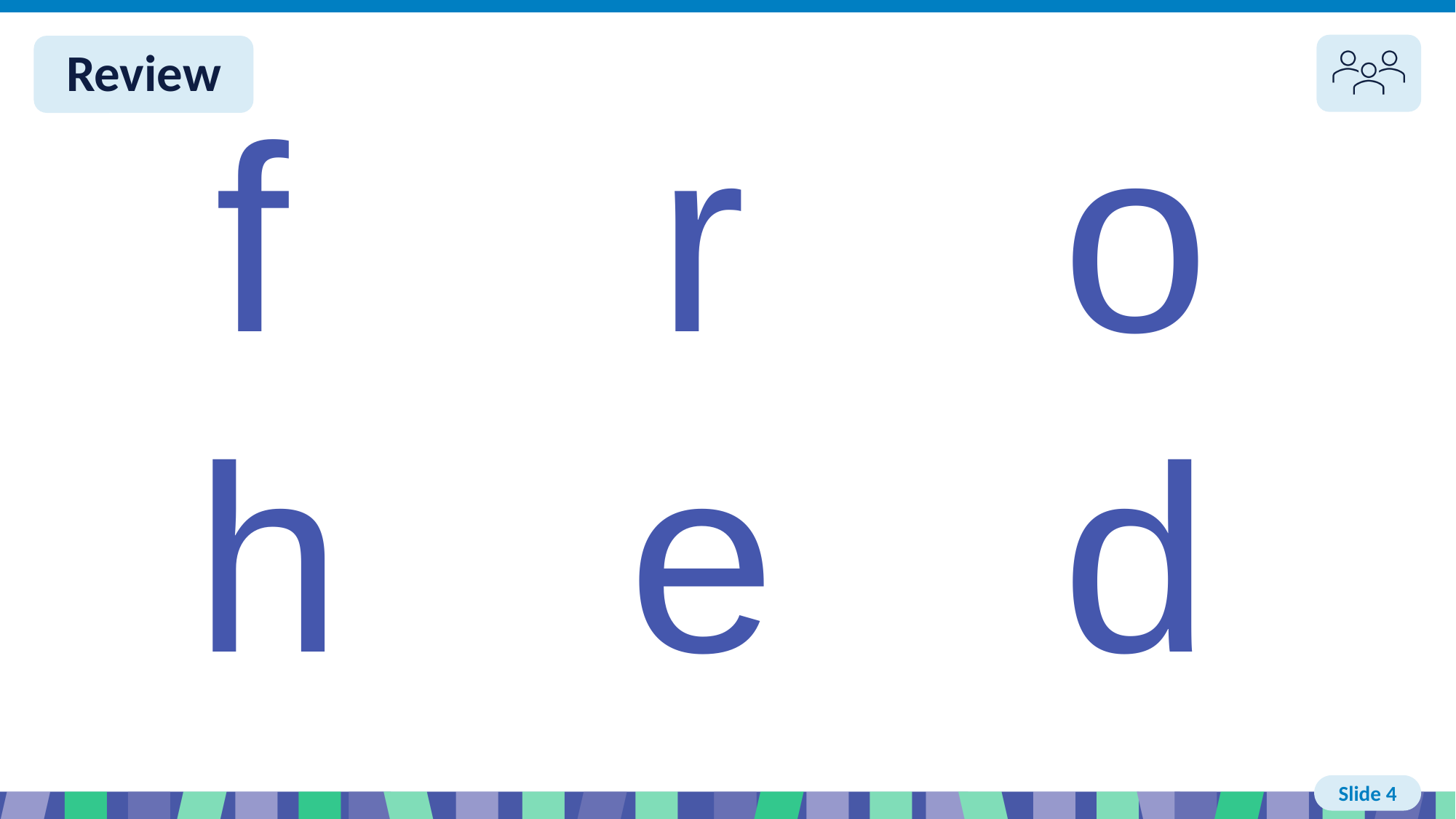

# Slide 4 Review You do
f
r
o
h
e
d